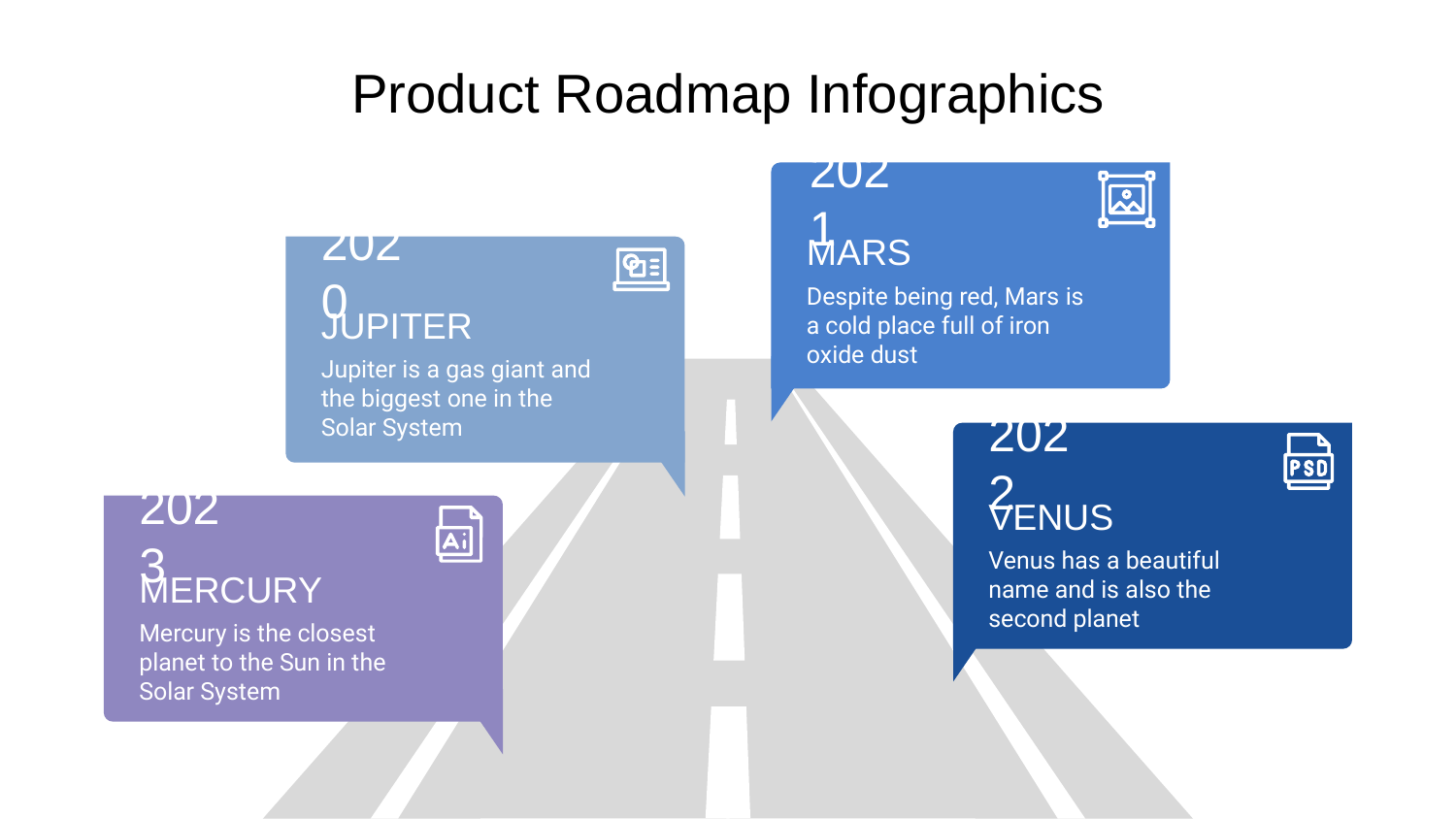

# Product Roadmap Infographics

2021
MARS
Despite being red, Mars is a cold place full of iron oxide dust

2020

JUPITER
Jupiter is a gas giant and the biggest one in the Solar System

2022
VENUS
Venus has a beautiful name and is also the second planet

2023
MERCURY
Mercury is the closest planet to the Sun in the Solar System